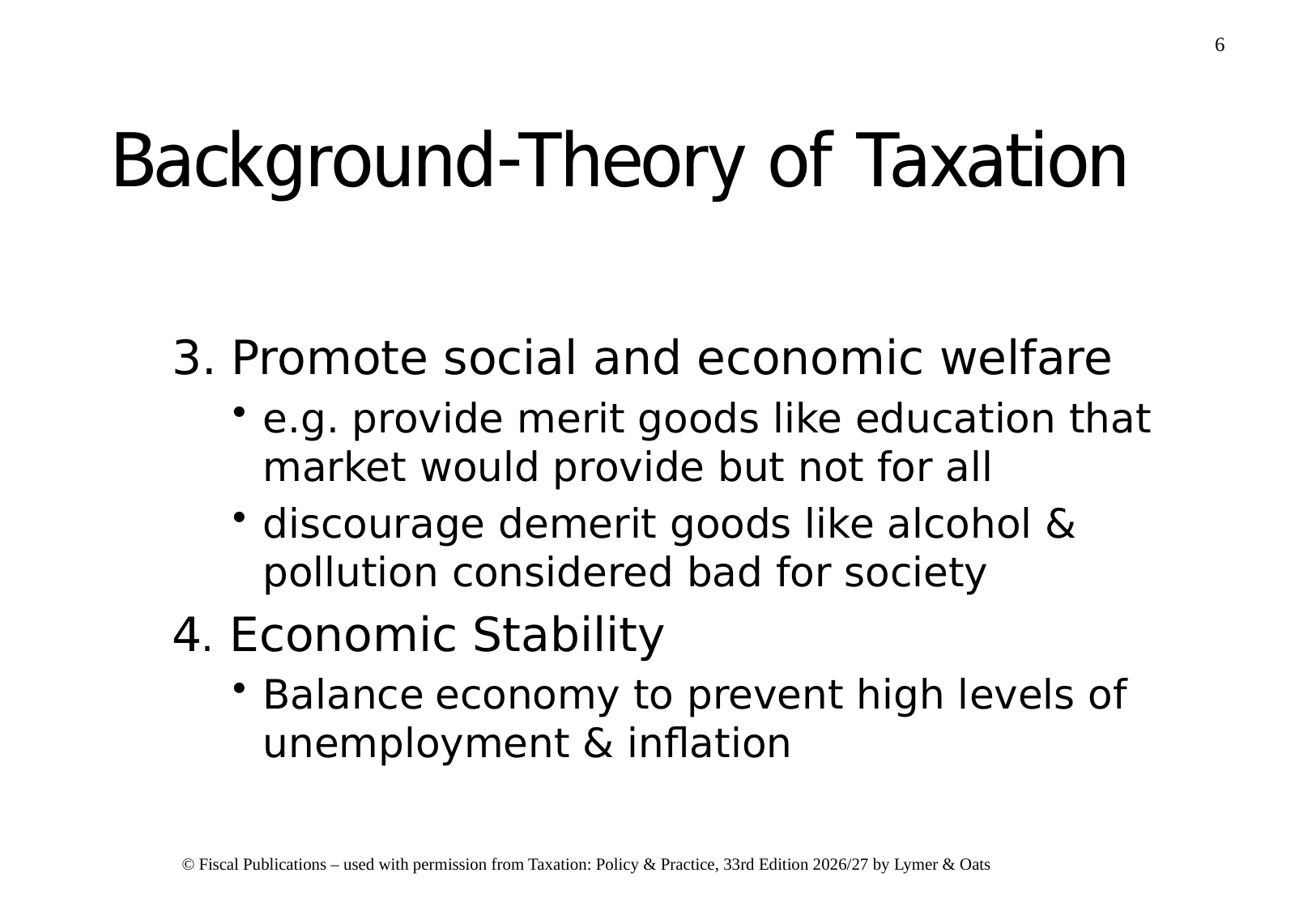

# Background-Theory of Taxation

3. Promote social and economic welfare
e.g. provide merit goods like education that market would provide but not for all
discourage demerit goods like alcohol & pollution considered bad for society
4. Economic Stability
Balance economy to prevent high levels of unemployment & inflation